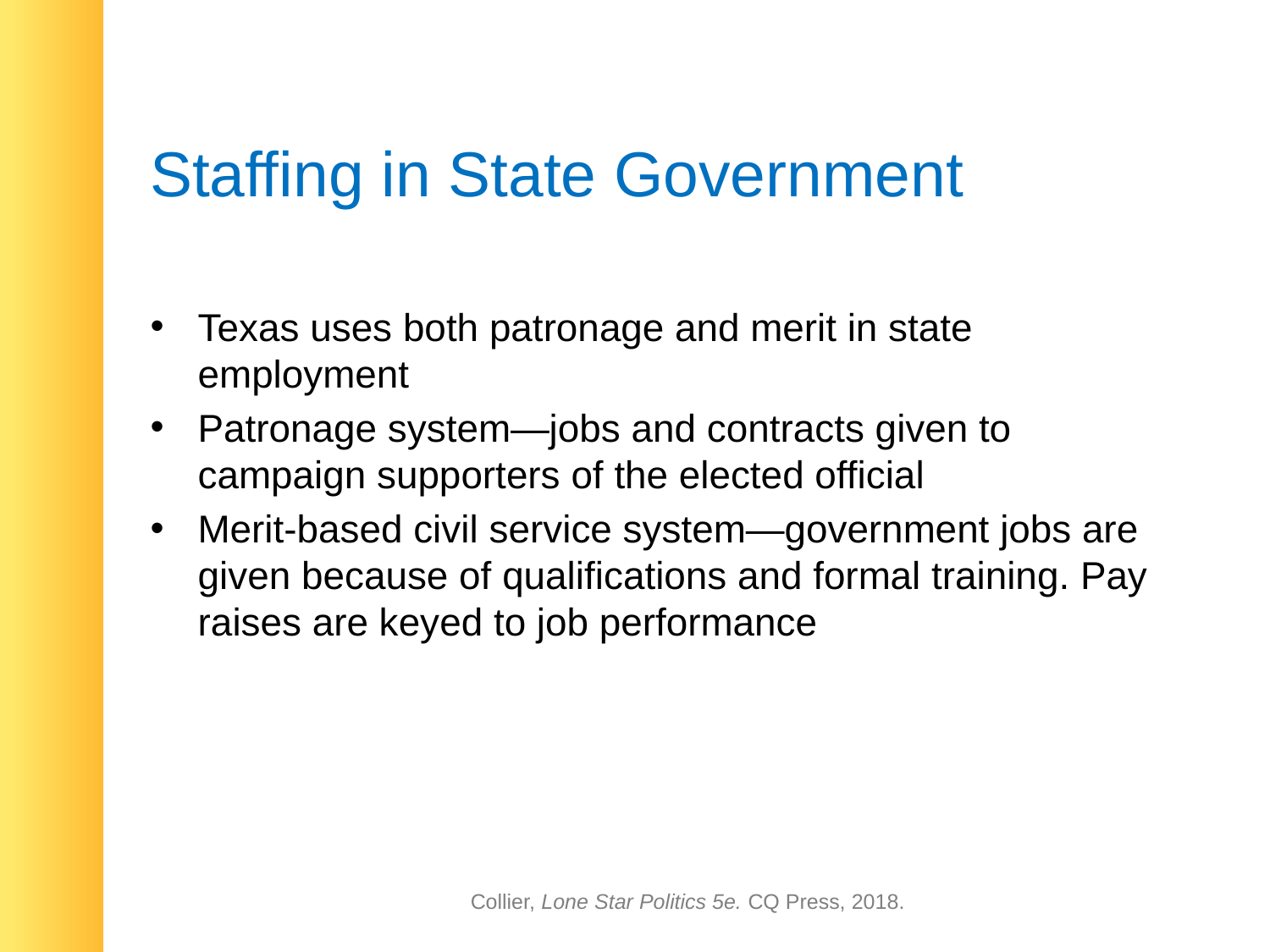

# Staffing in State Government
Texas uses both patronage and merit in state employment
Patronage system—jobs and contracts given to campaign supporters of the elected official
Merit-based civil service system—government jobs are given because of qualifications and formal training. Pay raises are keyed to job performance

Collier, Lone Star Politics 5e. CQ Press, 2018.